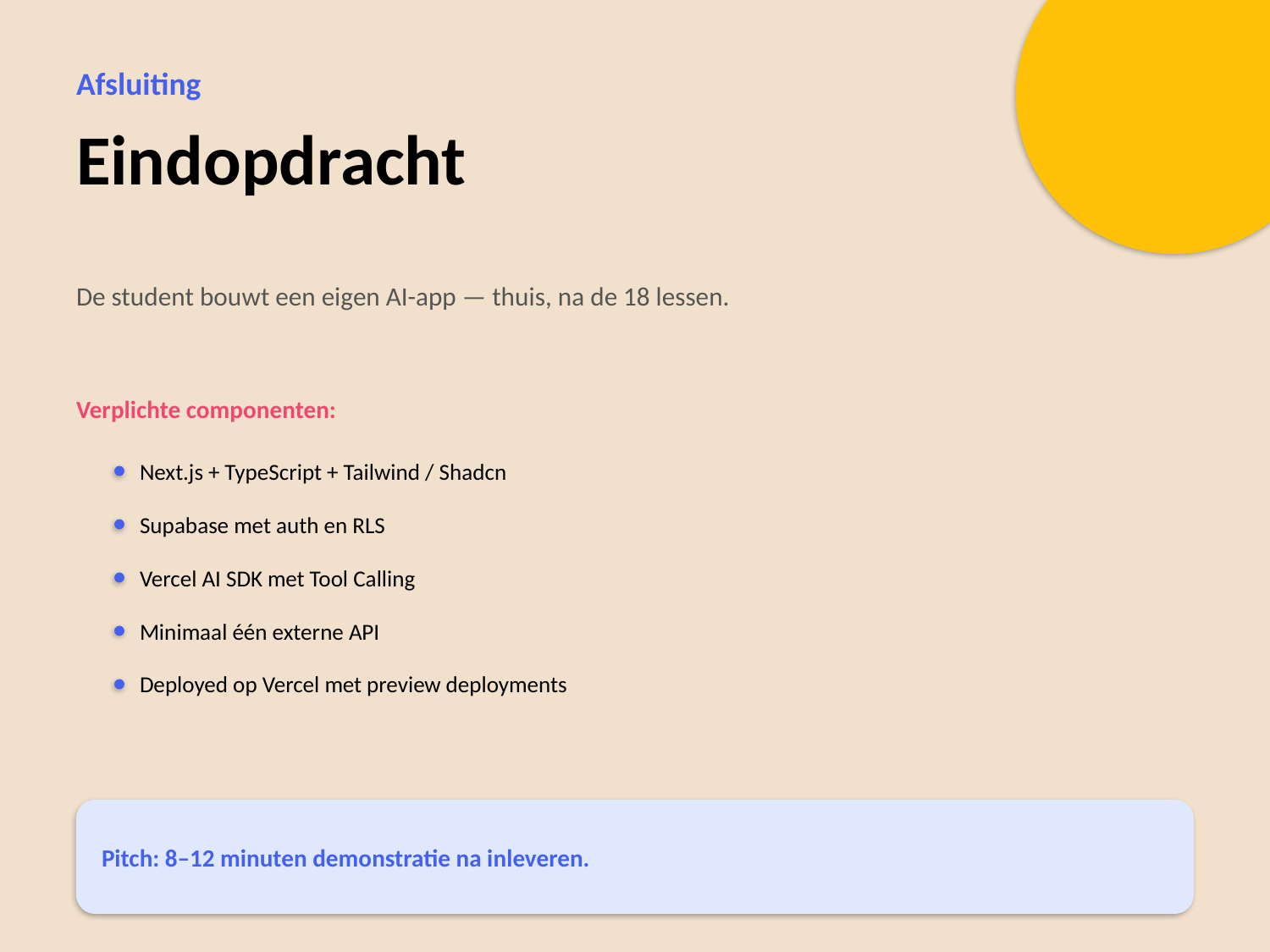

Afsluiting
Eindopdracht
De student bouwt een eigen AI-app — thuis, na de 18 lessen.
Verplichte componenten:
Next.js + TypeScript + Tailwind / Shadcn

Supabase met auth en RLS

Vercel AI SDK met Tool Calling

Minimaal één externe API

Deployed op Vercel met preview deployments

Pitch: 8–12 minuten demonstratie na inleveren.